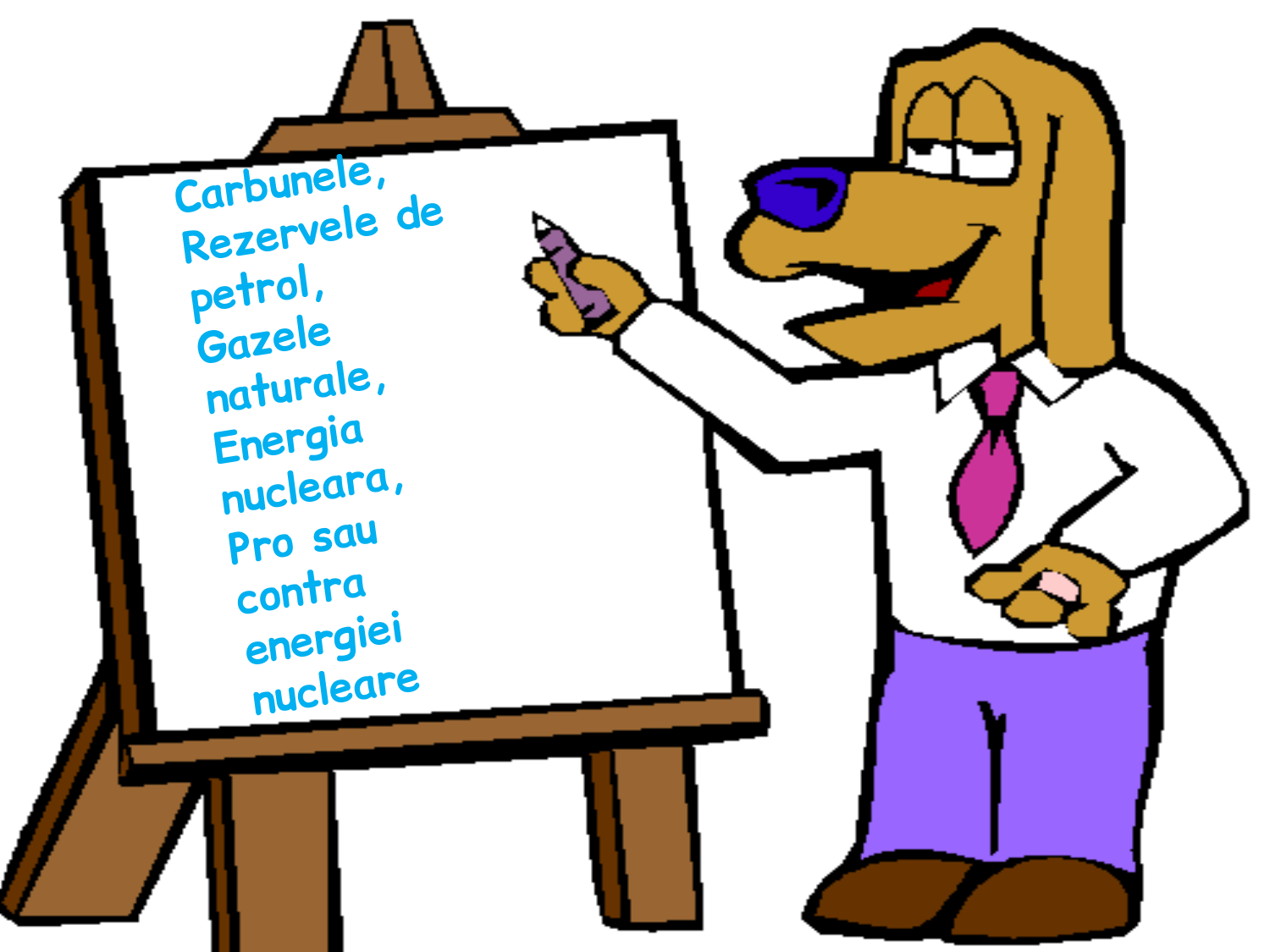

Carbunele, Rezervele de petrol, Gazele naturale, Energia nucleara, Pro sau contra energiei nucleare